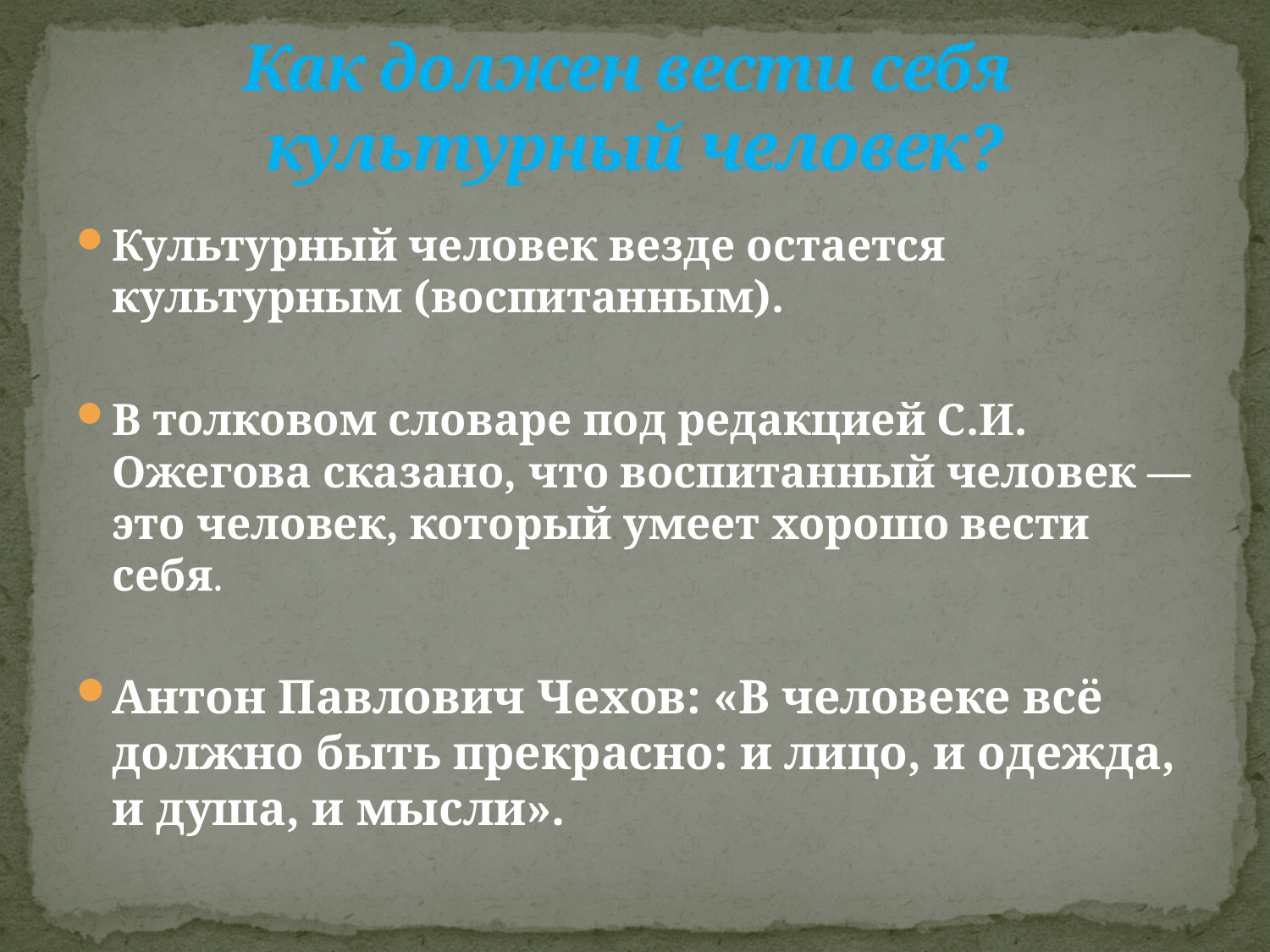

# Как должен вести себя культурный человек?
Культурный человек везде остается культурным (воспитанным).

В толковом словаре под редакцией С.И. Ожегова сказано, что воспитанный человек — это человек, который умеет хорошо вести себя.

Антон Павлович Чехов: «В человеке всё должно быть прекрасно: и лицо, и одежда, и душа, и мысли».